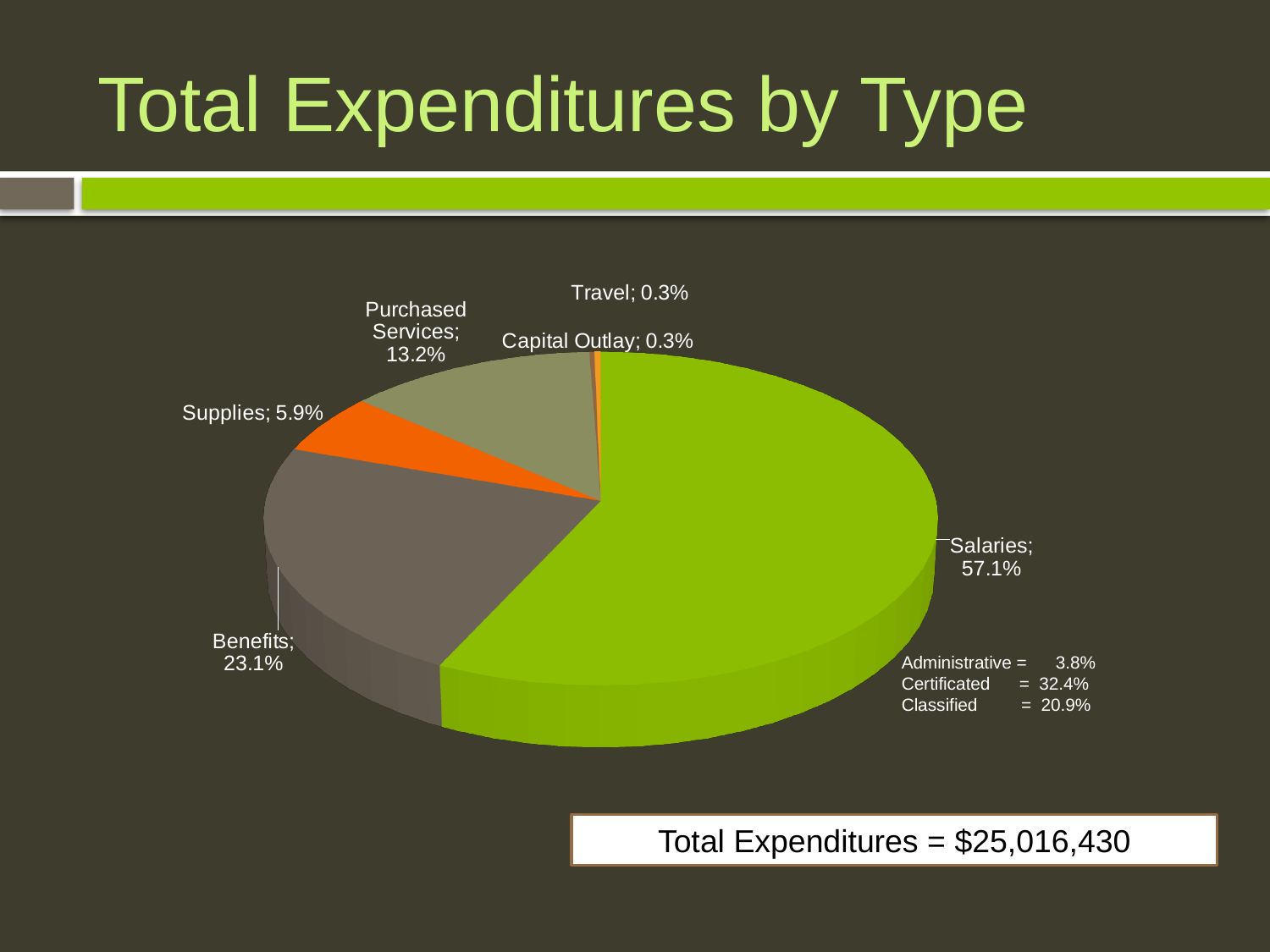

# Total Expenditures by Type

[unsupported chart]

Administrative =      3.8%
Certificated      =  32.4%
Classified         =  20.9%
Total Expenditures = $25,016,430